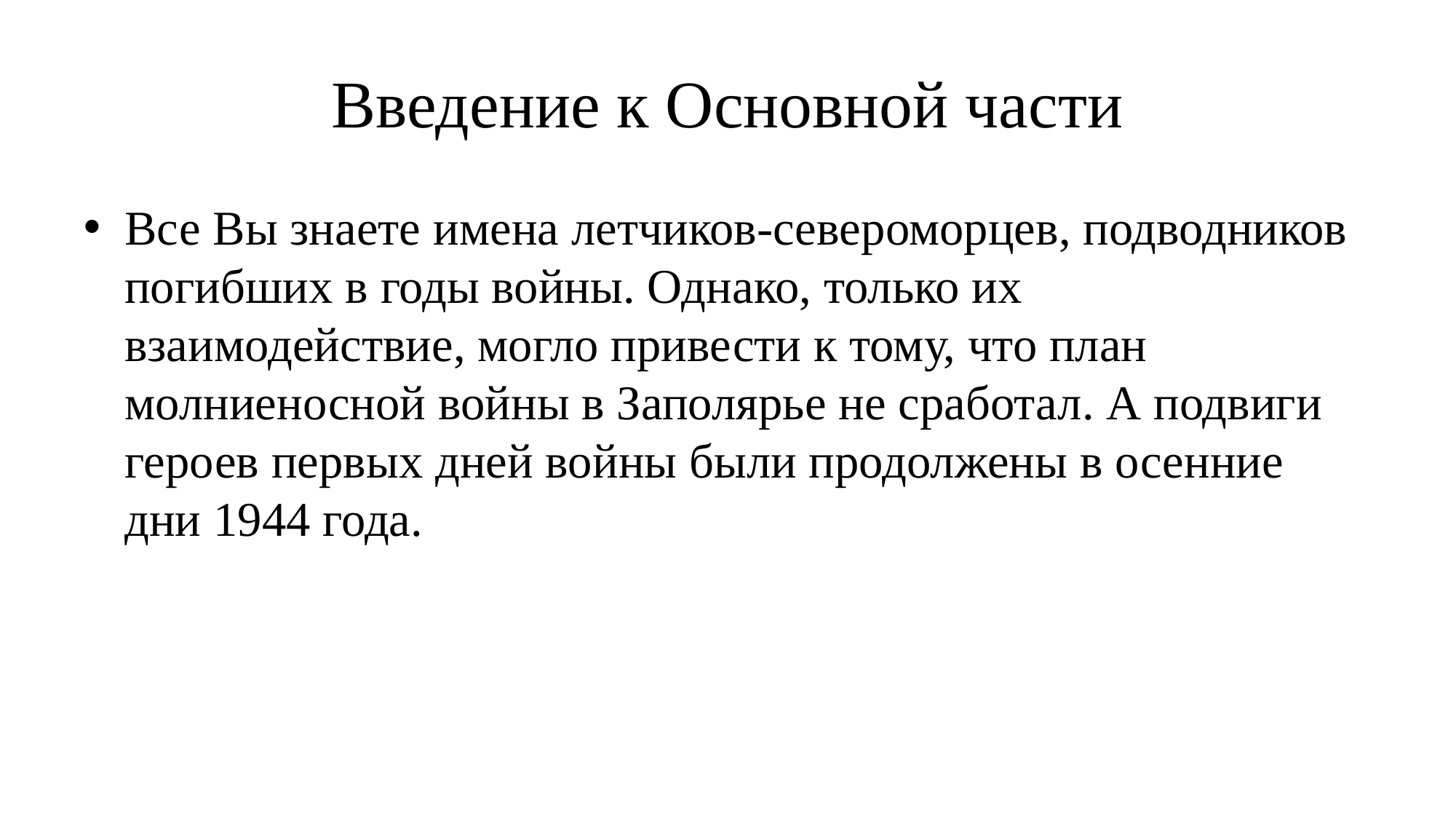

# Введение к Основной части
Все Вы знаете имена летчиков-североморцев, подводников погибших в годы войны. Однако, только их взаимодействие, могло привести к тому, что план молниеносной войны в Заполярье не сработал. А подвиги героев первых дней войны были продолжены в осенние дни 1944 года.